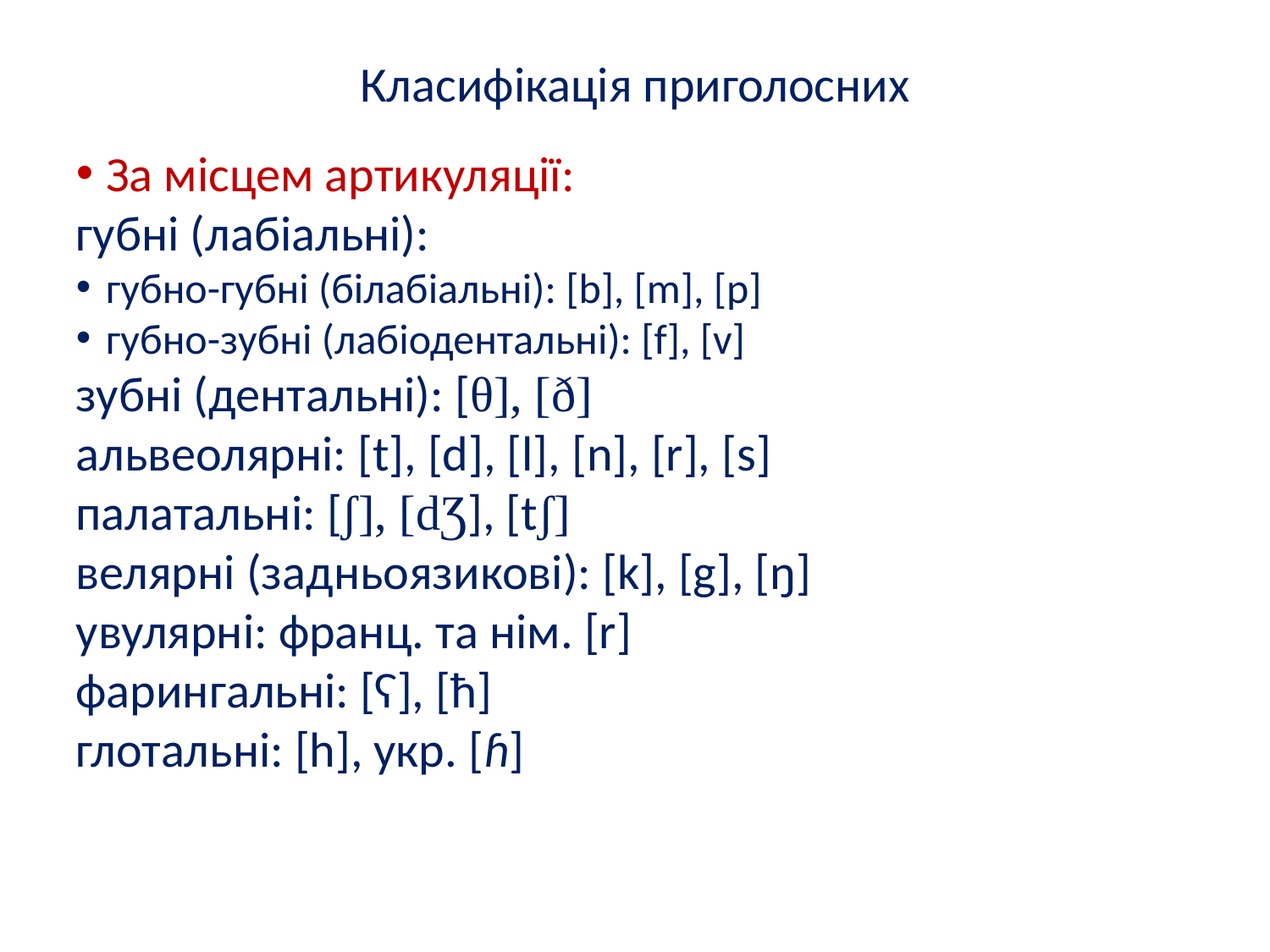

Класифікація приголосних
За місцем артикуляції:
губні (лабіальні):
губно-губні (білабіальні): [b], [m], [p]
губно-зубні (лабіодентальні): [f], [v]
зубні (дентальні): [θ], [ð]
альвеолярні: [t], [d], [l], [n], [r], [s]
палатальні: [ʃ], [dƷ], [tʃ]
велярні (задньоязикові): [k], [g], [ŋ]
увулярні: франц. та нім. [r]
фарингальні: [ʕ], [ħ]
глотальні: [h], укр. [ɦ]